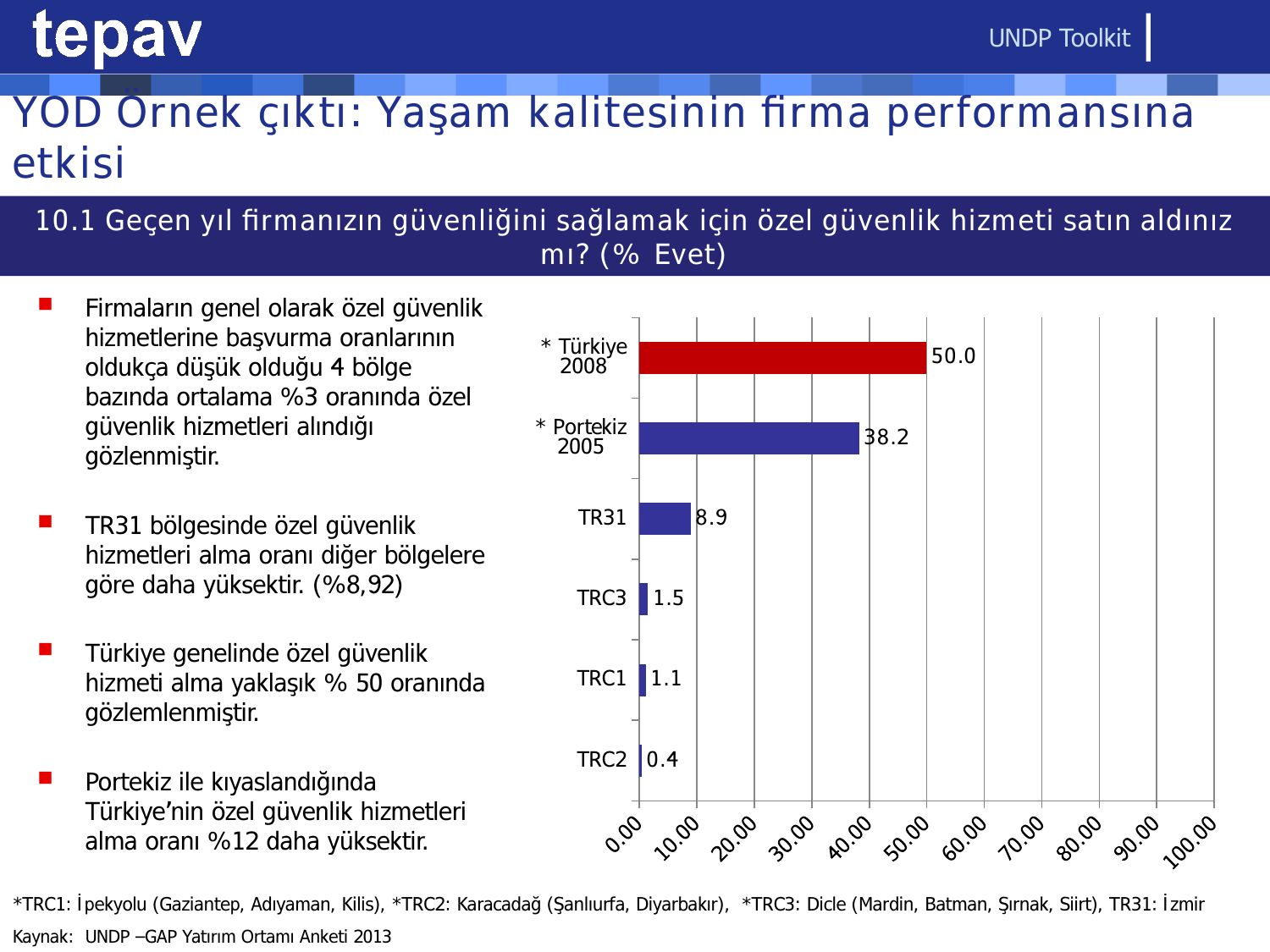

UNDP Toolkit
# YOD Örnek çıktı: Yaşam kalitesinin firma performansına etkisi
10.1 Geçen yıl firmanızın güvenliğini sağlamak için özel güvenlik hizmeti satın aldınız mı? (% Evet)
Firmaların genel olarak özel güvenlik hizmetlerine başvurma oranlarının oldukça düşük olduğu 4 bölge bazında ortalama %3 oranında özel güvenlik hizmetleri alındığı gözlenmiştir.

TR31 bölgesinde özel güvenlik hizmetleri alma oranı diğer bölgelere göre daha yüksektir. (%8,92)

Türkiye genelinde özel güvenlik hizmeti alma yaklaşık % 50 oranında gözlemlenmiştir.

Portekiz ile kıyaslandığında Türkiye’nin özel güvenlik hizmetleri alma oranı %12 daha yüksektir.

### Chart

| Category |  |
|---|---|
| TRC2 | 0.40760869565217667 |
| TRC1 | 1.0709504685408417 |
| TRC3 | 1.49925037481259 |
| TR31 | 8.919597989949777 |
| * Portekiz 2005 | 38.21782178217822 |
| * Türkiye 2008 | 49.95648389904189 |
*TRC1: İpekyolu (Gaziantep, Adıyaman, Kilis), *TRC2: Karacadağ (Şanlıurfa, Diyarbakır),  *TRC3: Dicle (Mardin, Batman, Şırnak, Siirt), TR31: İzmir
Kaynak:  UNDP –GAP Yatırım Ortamı Anketi 2013